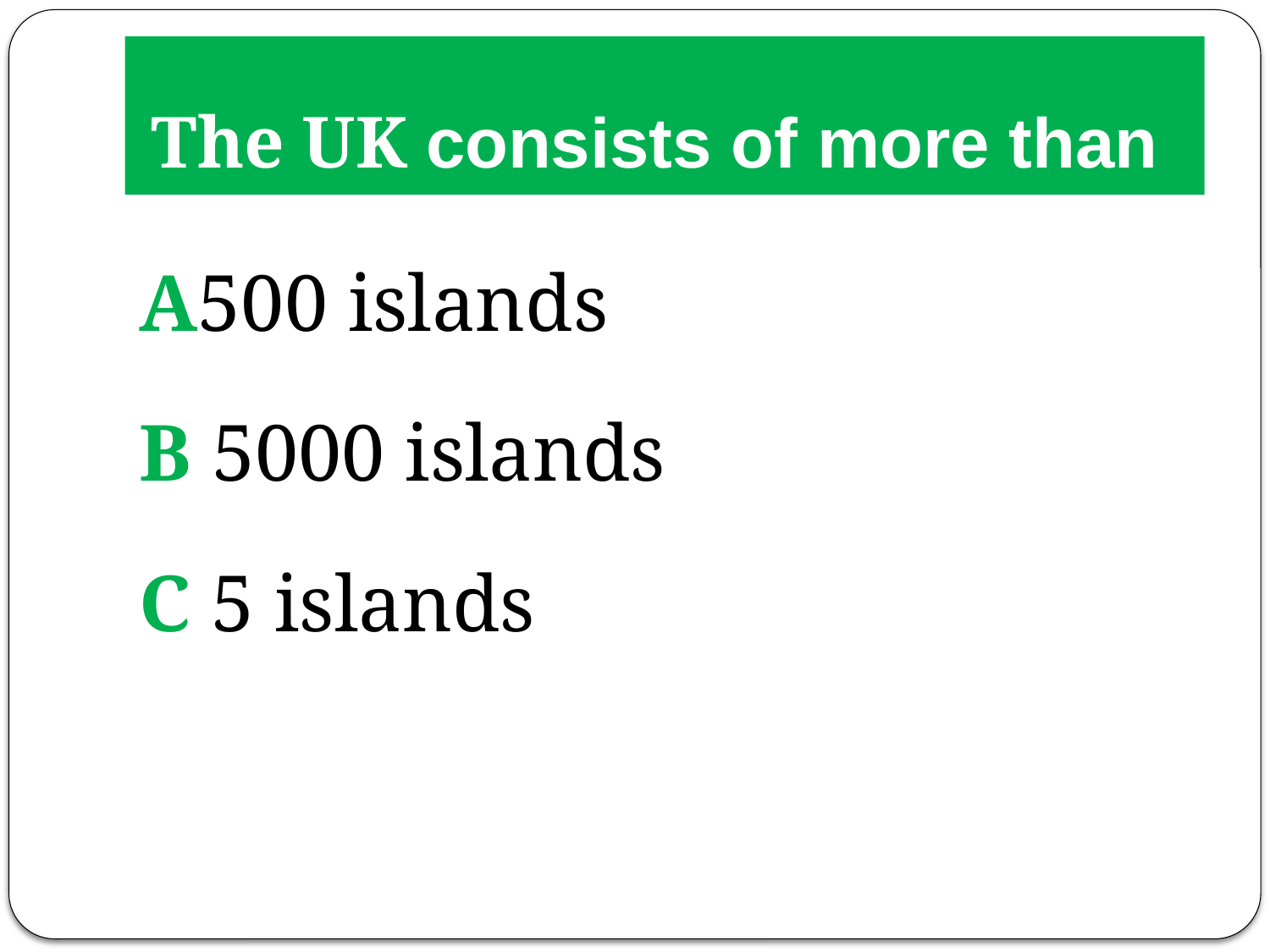

# The UK consists of more than
A500 islands
B 5000 islands
C 5 islands